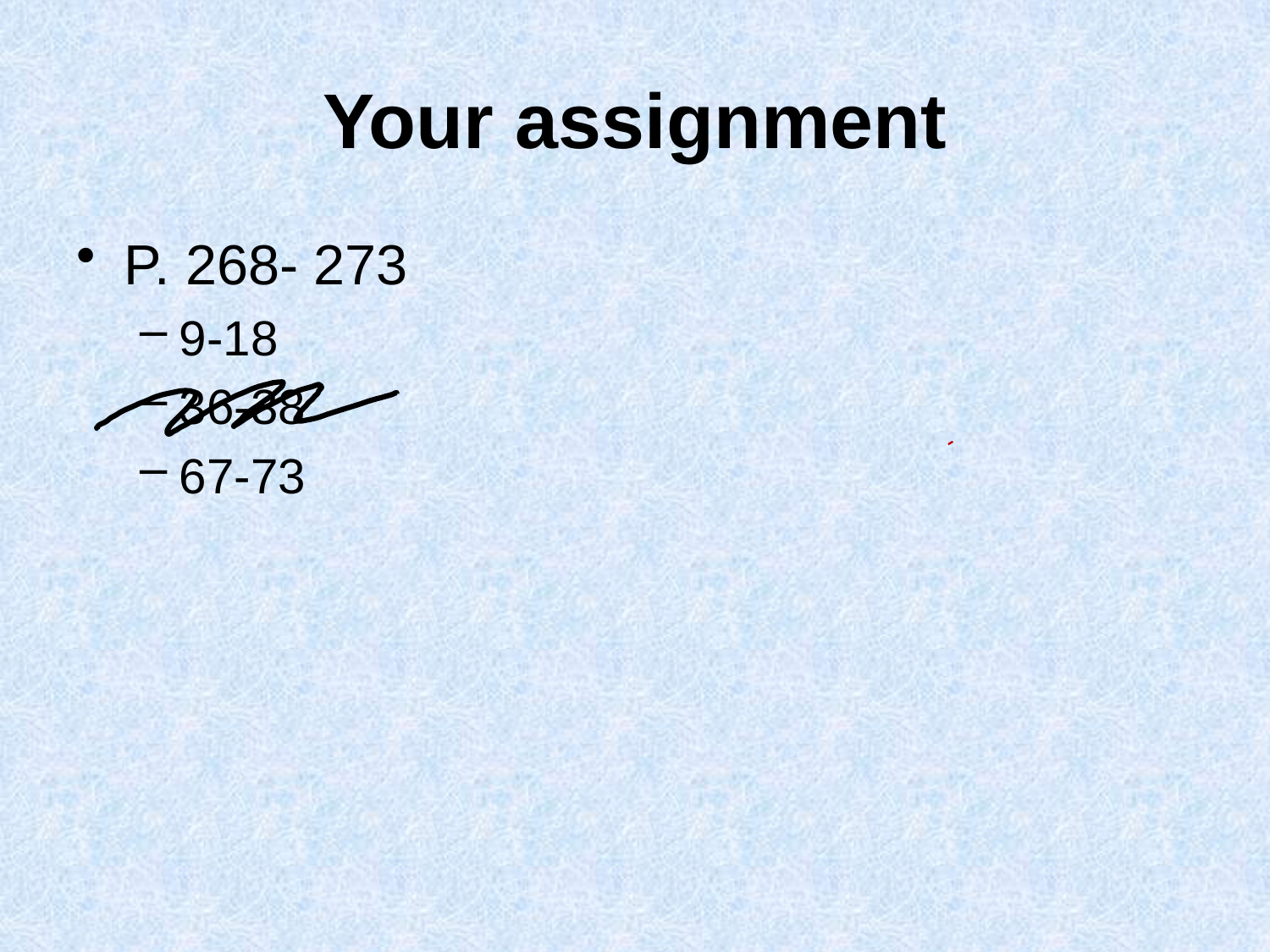

# Your assignment
P. 268- 273
9-18
36-38
67-73